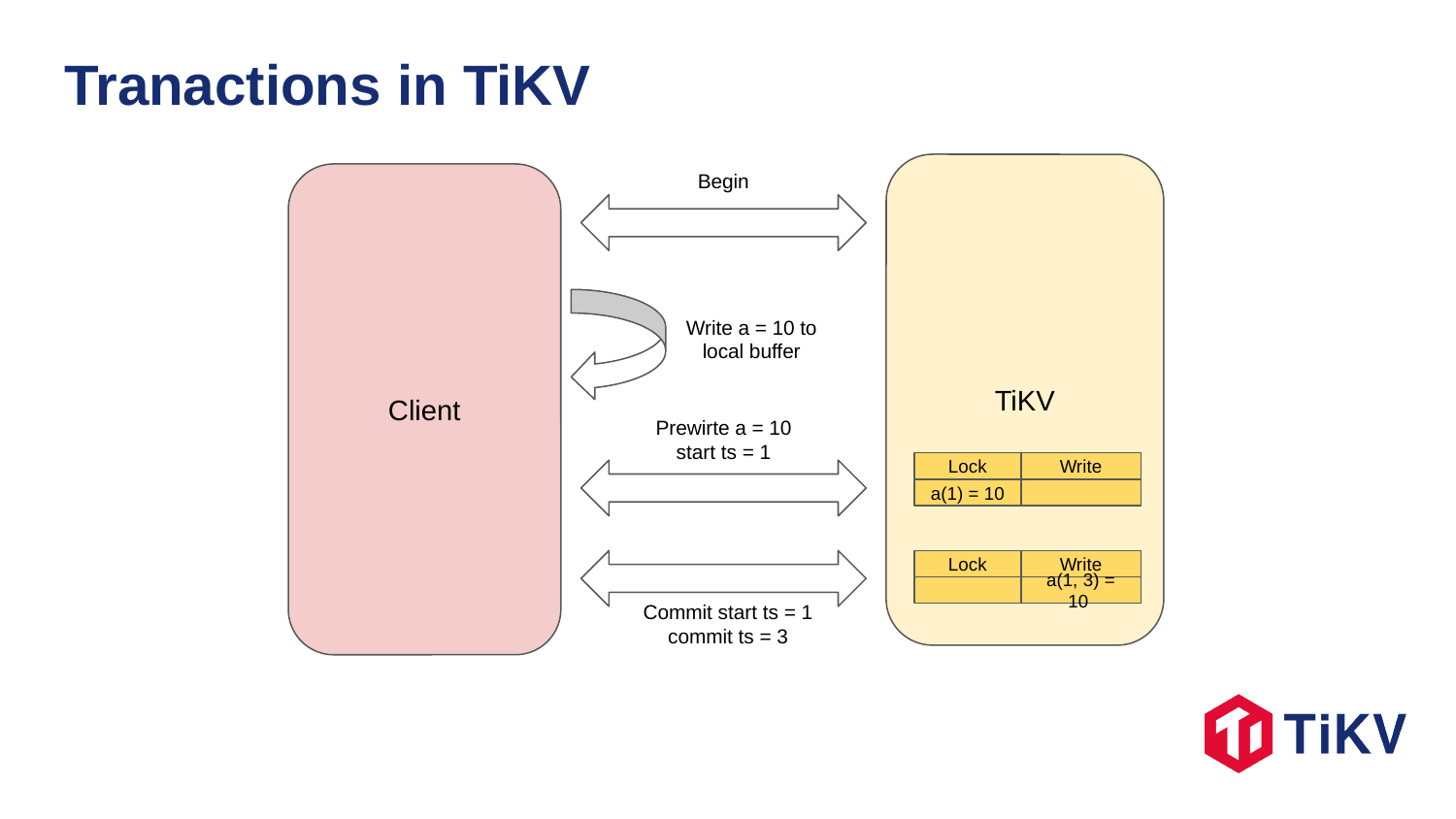

Tranactions in TiKV
Begin
TiKV
Client

Write a = 10 to local buffer
Prewirte a = 10
start ts = 1
Write
Lock

a(1) = 10

Lock
Write

a(1, 3) = 10
Commit start ts = 1
commit ts = 3